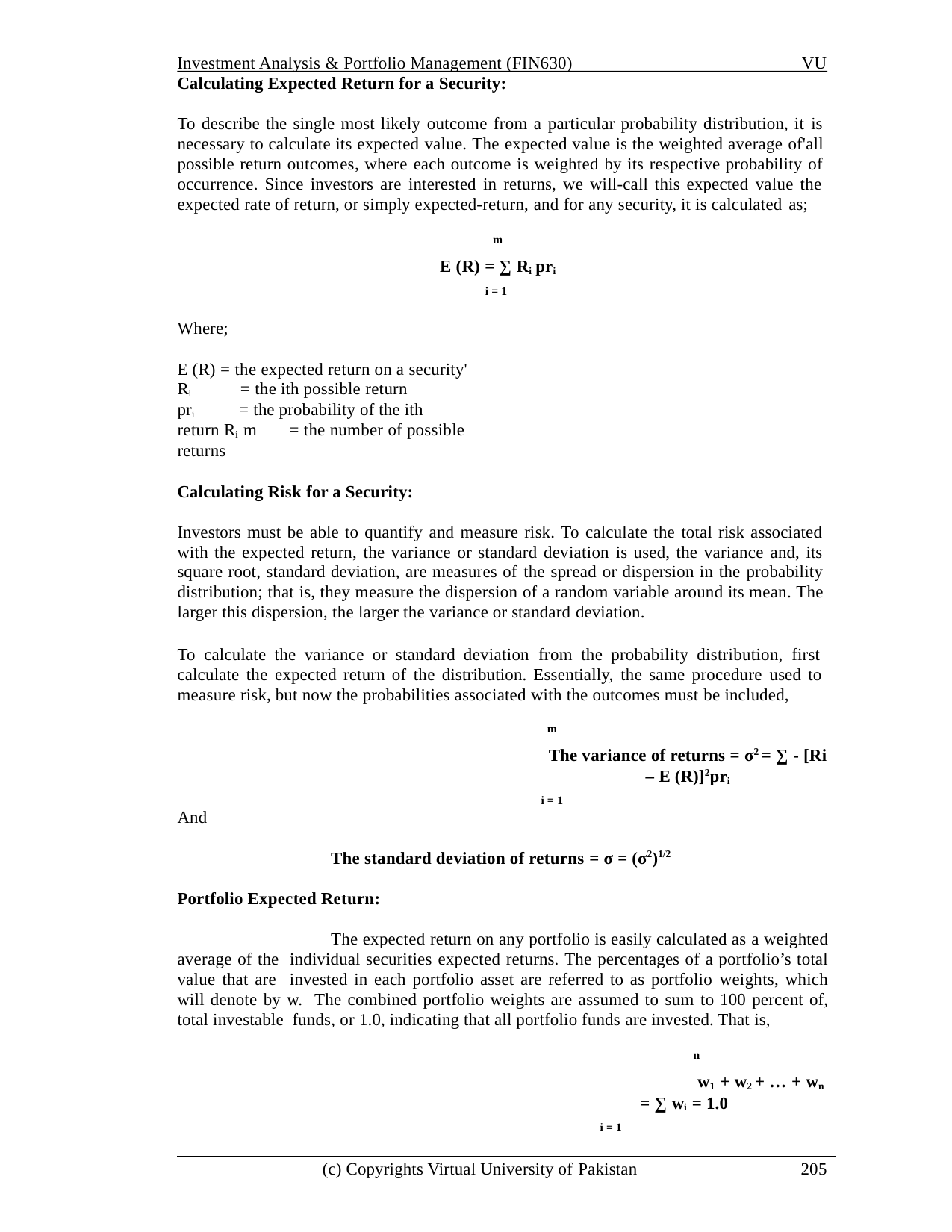

Investment Analysis & Portfolio Management (FIN630)
VU
Calculating Expected Return for a Security:

To describe the single most likely outcome from a particular probability distribution, it is  necessary to calculate its expected value. The expected value is the weighted average of'all  possible return outcomes, where each outcome is weighted by its respective probability of  occurrence. Since investors are interested in returns, we will-call this expected value the  expected rate of return, or simply expected-return, and for any security, it is calculated as;

m
E (R) = ∑ Ri pri
i = 1

Where;

E (R) = the expected return on a security'
Ri	= the ith possible return
pri	= the probability of the ith return Ri  m	= the number of possible returns

Calculating Risk for a Security:

Investors must be able to quantify and measure risk. To calculate the total risk associated  with the expected return, the variance or standard deviation is used, the variance and, its  square root, standard deviation, are measures of the spread or dispersion in the probability  distribution; that is, they measure the dispersion of a random variable around its mean. The  larger this dispersion, the larger the variance or standard deviation.

To calculate the variance or standard deviation from the probability distribution, first  calculate the expected return of the distribution. Essentially, the same procedure used to  measure risk, but now the probabilities associated with the outcomes must be included,
m
The variance of returns = σ2 = ∑ - [Ri – E (R)]2pri
i = 1
And
The standard deviation of returns = σ = (σ2)1/2  Portfolio Expected Return:

The expected return on any portfolio is easily calculated as a weighted average of the  individual securities expected returns. The percentages of a portfolio’s total value that are  invested in each portfolio asset are referred to as portfolio weights, which will denote by w.  The combined portfolio weights are assumed to sum to 100 percent of, total investable  funds, or 1.0, indicating that all portfolio funds are invested. That is,

n
w1  + w2 + … + wn = ∑ wi  = 1.0
i = 1

(c) Copyrights Virtual University of Pakistan
205